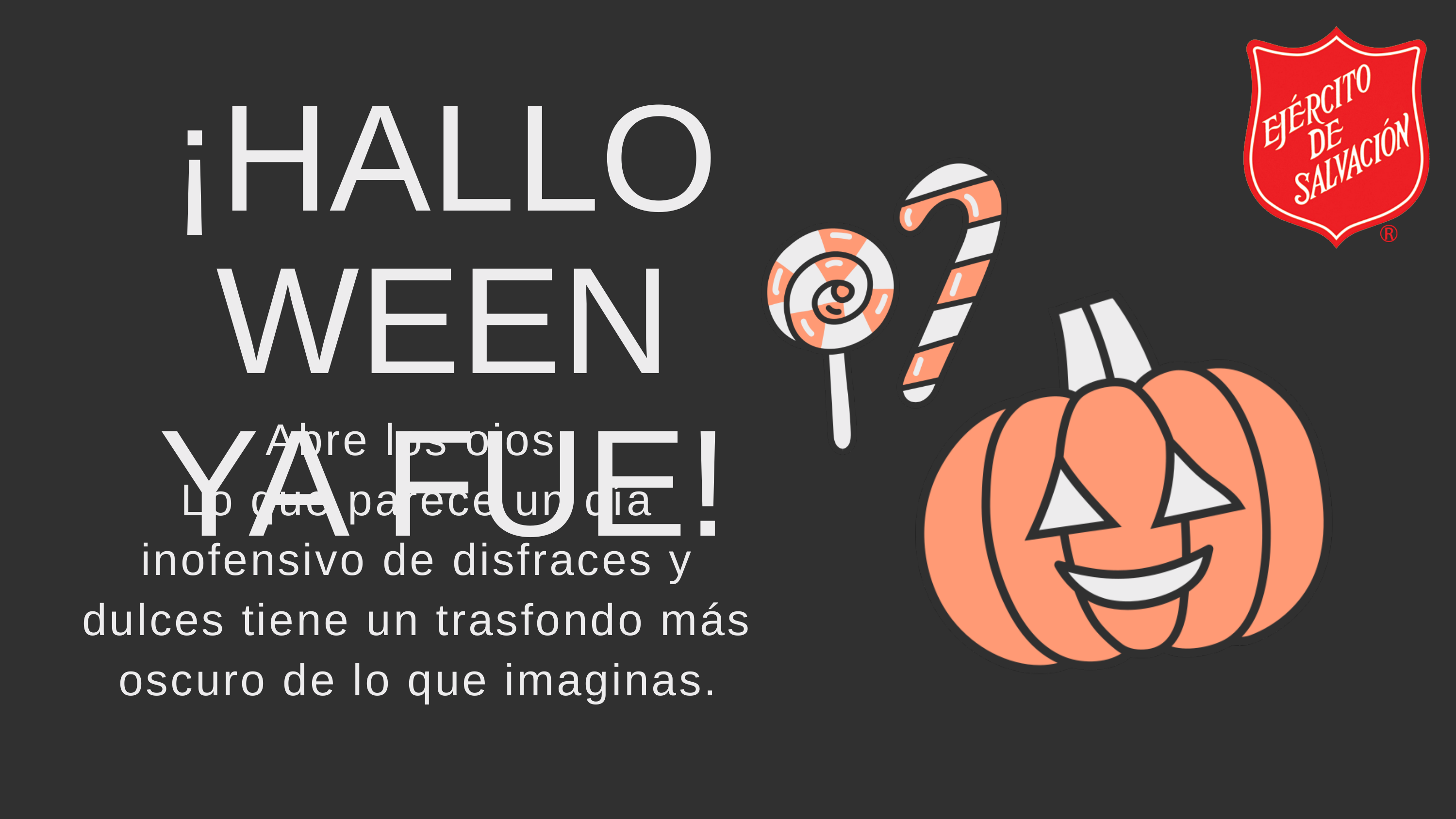

¡HALLOWEEN YA FUE!

Abre los ojos.
Lo que parece un día inofensivo de disfraces y dulces tiene un trasfondo más oscuro de lo que imaginas.